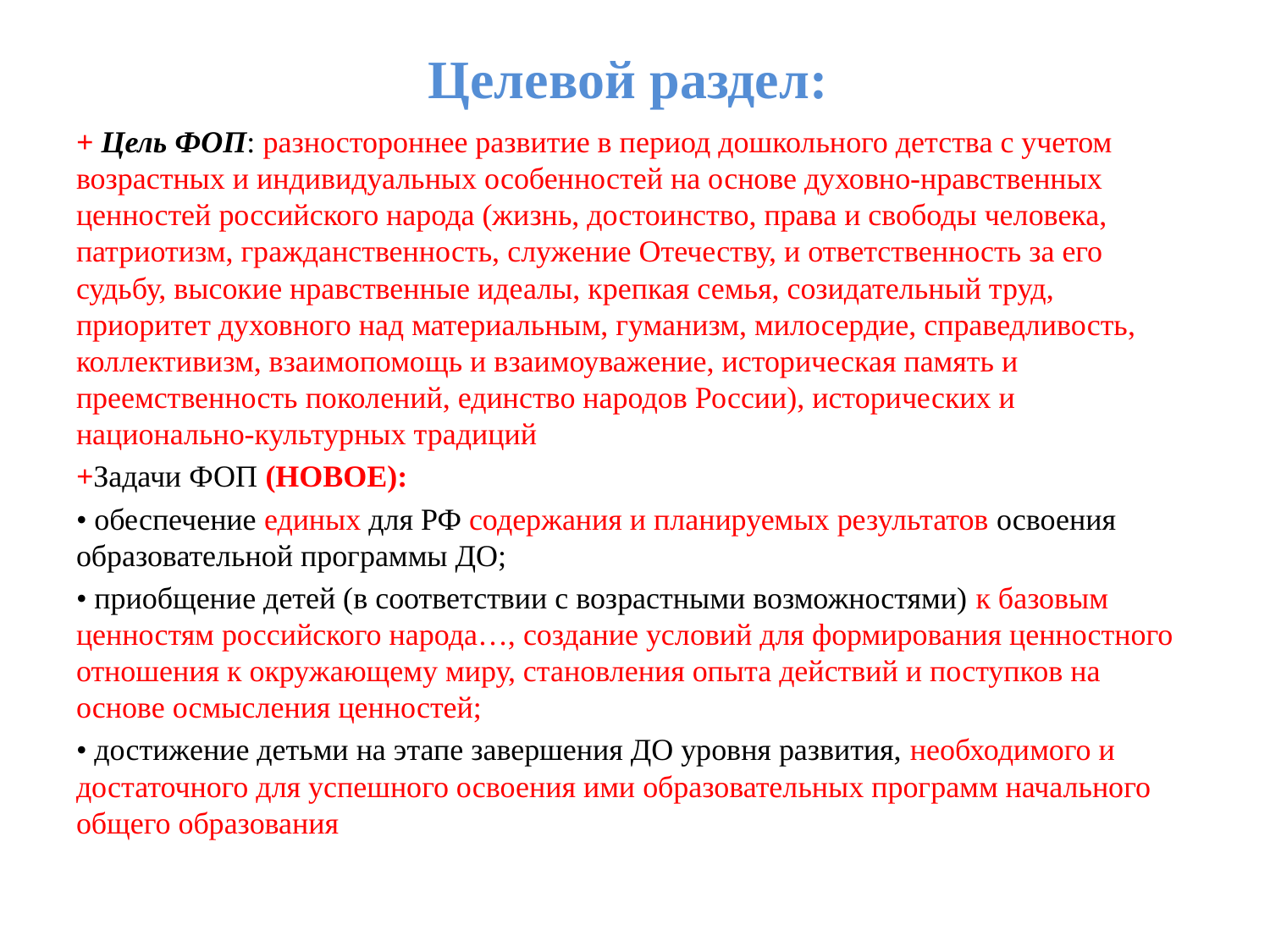

# Целевой раздел:
+ Цель ФОП: разностороннее развитие в период дошкольного детства с учетом возрастных и индивидуальных особенностей на основе духовно-нравственных ценностей российского народа (жизнь, достоинство, права и свободы человека, патриотизм, гражданственность, служение Отечеству, и ответственность за его судьбу, высокие нравственные идеалы, крепкая семья, созидательный труд, приоритет духовного над материальным, гуманизм, милосердие, справедливость, коллективизм, взаимопомощь и взаимоуважение, историческая память и преемственность поколений, единство народов России), исторических и национально-культурных традиций
+Задачи ФОП (НОВОЕ):
• обеспечение единых для РФ содержания и планируемых результатов освоения образовательной программы ДО;
• приобщение детей (в соответствии с возрастными возможностями) к базовым ценностям российского народа…, создание условий для формирования ценностного отношения к окружающему миру, становления опыта действий и поступков на основе осмысления ценностей;
• достижение детьми на этапе завершения ДО уровня развития, необходимого и достаточного для успешного освоения ими образовательных программ начального общего образования